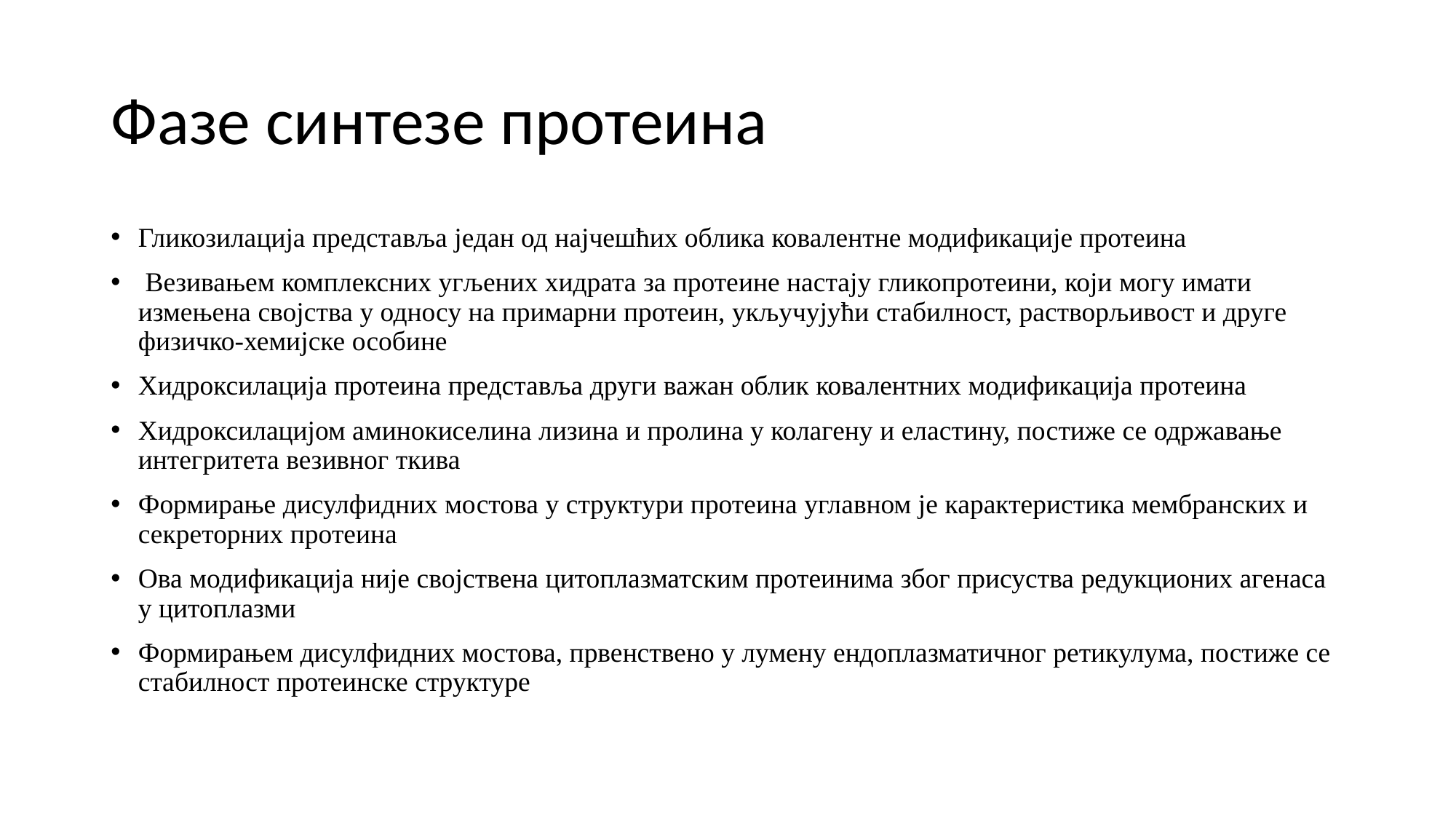

# Фазе синтезе протеина
Гликозилација представља један од најчешћих облика ковалентне модификације протеина
 Везивањем комплексних угљених хидрата за протеине настају гликопротеини, који могу имати измењена својства у односу на примарни протеин, укључујући стабилност, растворљивост и друге физичко-хемијске особине
Хидроксилација протеина представља други важан облик ковалентних модификација протеина
Хидроксилацијом аминокиселина лизина и пролина у колагену и еластину, постиже се одржавање интегритета везивног ткива
Формирање дисулфидних мостова у структури протеина углавном је карактеристика мембранских и секреторних протеина
Ова модификација није својствена цитоплазматским протеинима због присуства редукционих агенаса у цитоплазми
Формирањем дисулфидних мостова, првенствено у лумену ендоплазматичног ретикулума, постиже се стабилност протеинске структуре